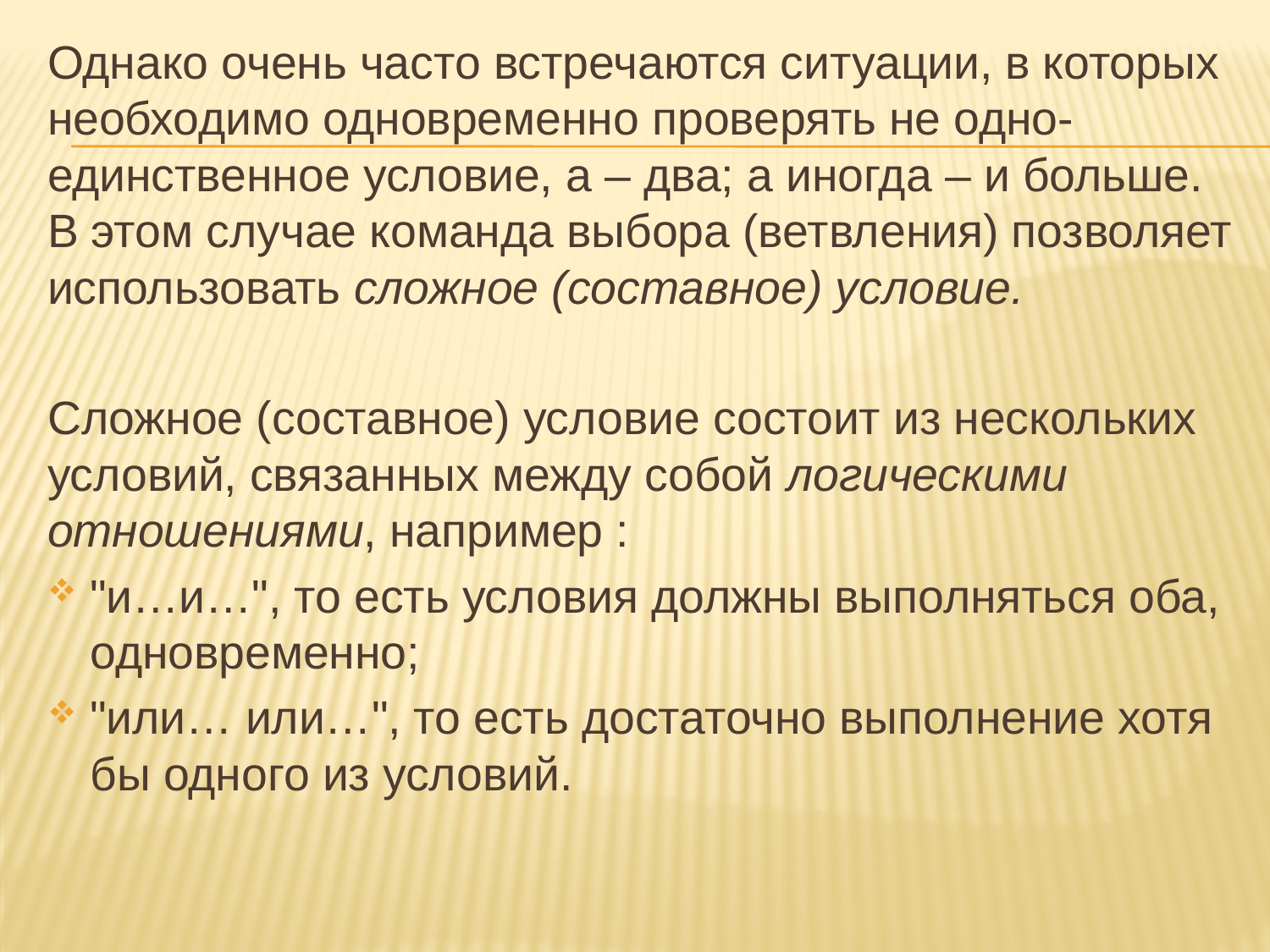

Однако очень часто встречаются ситуации, в которых необходимо одновременно проверять не одно-единственное условие, а – два; а иногда – и больше. В этом случае команда выбора (ветвления) позволяет использовать сложное (составное) условие.

Сложное (составное) условие состоит из нескольких условий, связанных между собой логическими отношениями, например :
"и…и…", то есть условия должны выполняться оба, одновременно;
"или… или…", то есть достаточно выполнение хотя бы одного из условий.